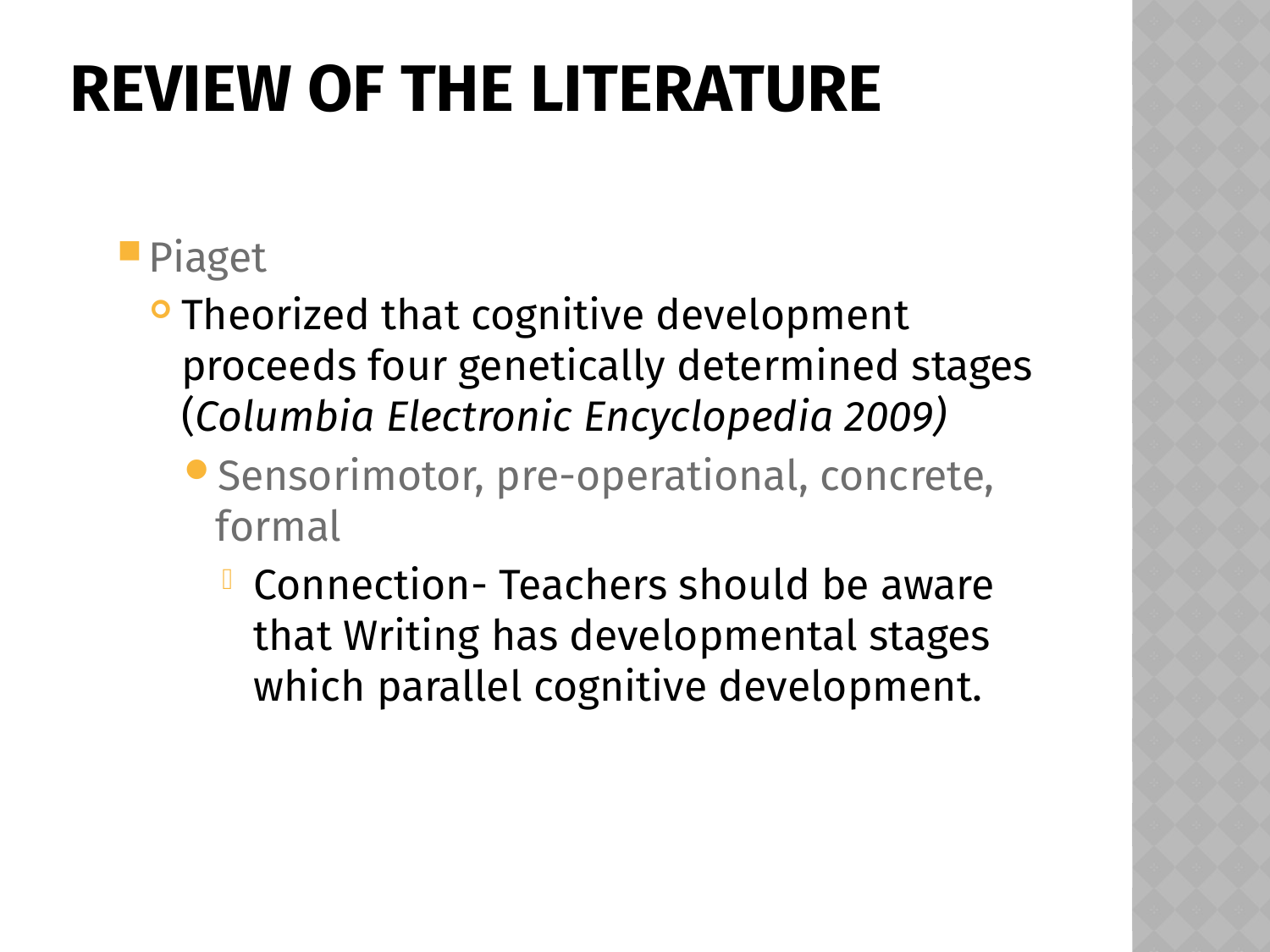

# Review of the Literature
Piaget
Theorized that cognitive development proceeds four genetically determined stages (Columbia Electronic Encyclopedia 2009)
Sensorimotor, pre-operational, concrete, formal
Connection- Teachers should be aware that Writing has developmental stages which parallel cognitive development.